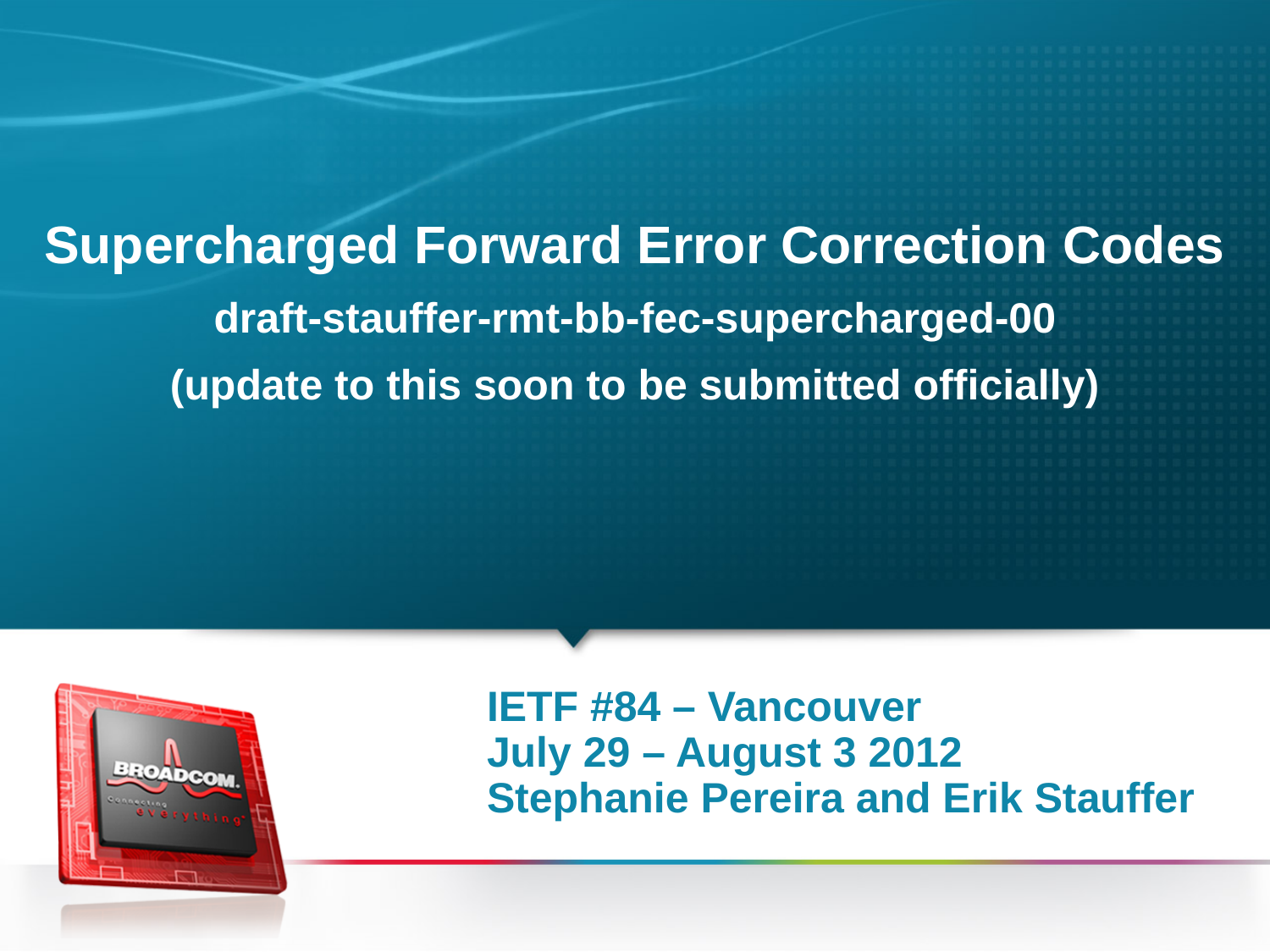

Supercharged Forward Error Correction Codes
draft-stauffer-rmt-bb-fec-supercharged-00
(update to this soon to be submitted officially)
IETF #84 – Vancouver
July 29 – August 3 2012
Stephanie Pereira and Erik Stauffer